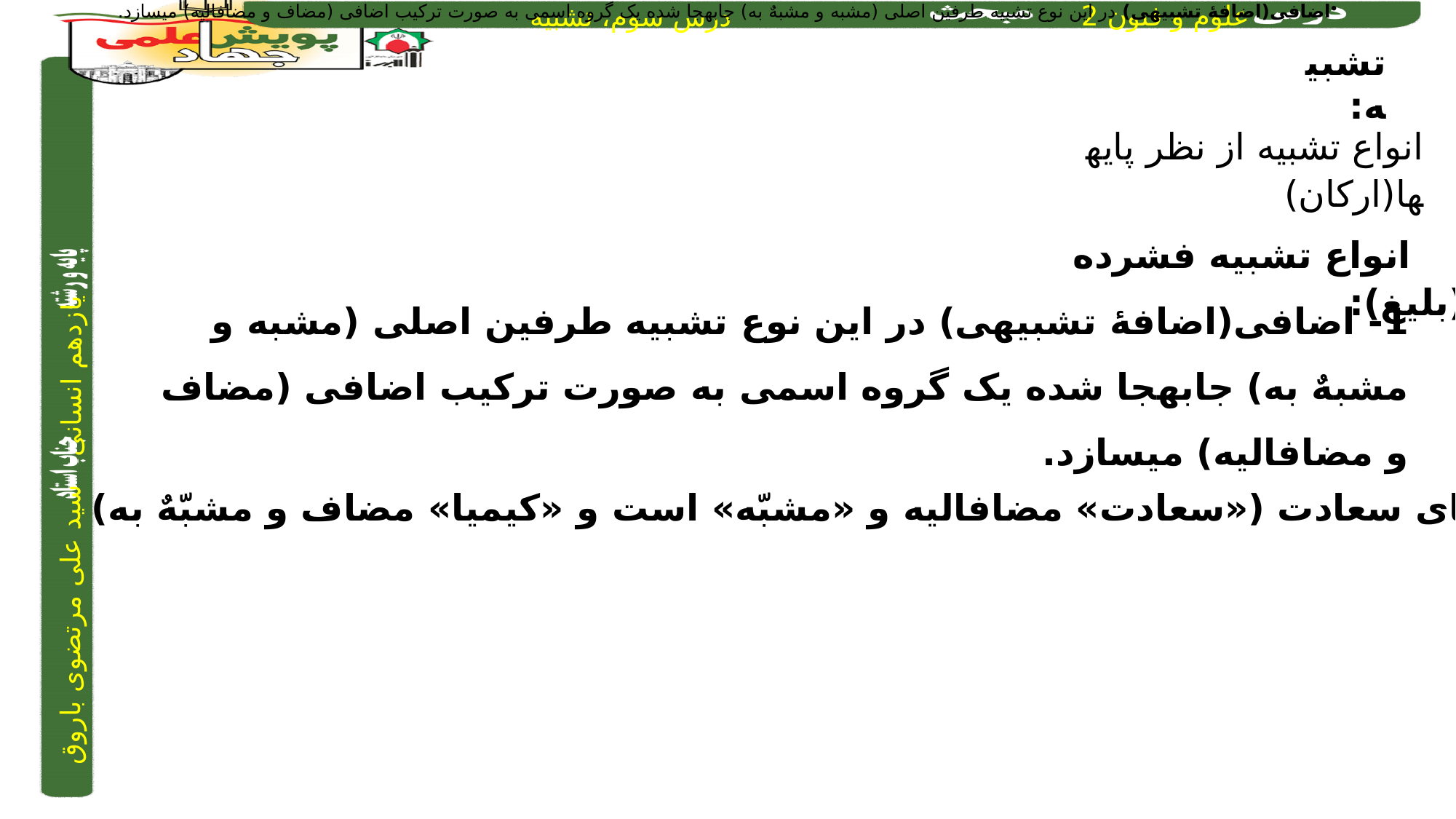

اضافی(اضافۀ تشبیهی) در این نوع تشبیه طرفین اصلی (مشبه و مشبهٌ به) جابه­جا شده یک گروه اسمی به صورت ترکیب اضافی (مضاف و مضاف­الیه) می­سازد.

تشبیه:
انواع تشبیه از نظر پایه­ها(ارکان)
انواع تشبیه فشرده (بلیغ):
1- اضافی(اضافۀ تشبیهی) در این نوع تشبیه طرفین اصلی (مشبه و مشبهٌ به) جابه­جا شده یک گروه اسمی به صورت ترکیب اضافی (مضاف و مضاف­الیه) می­سازد.
مثال: کیمیای سعادت («سعادت» مضاف­الیه و «مشبّه» است و «کیمیا» مضاف و مشبّهٌ به)